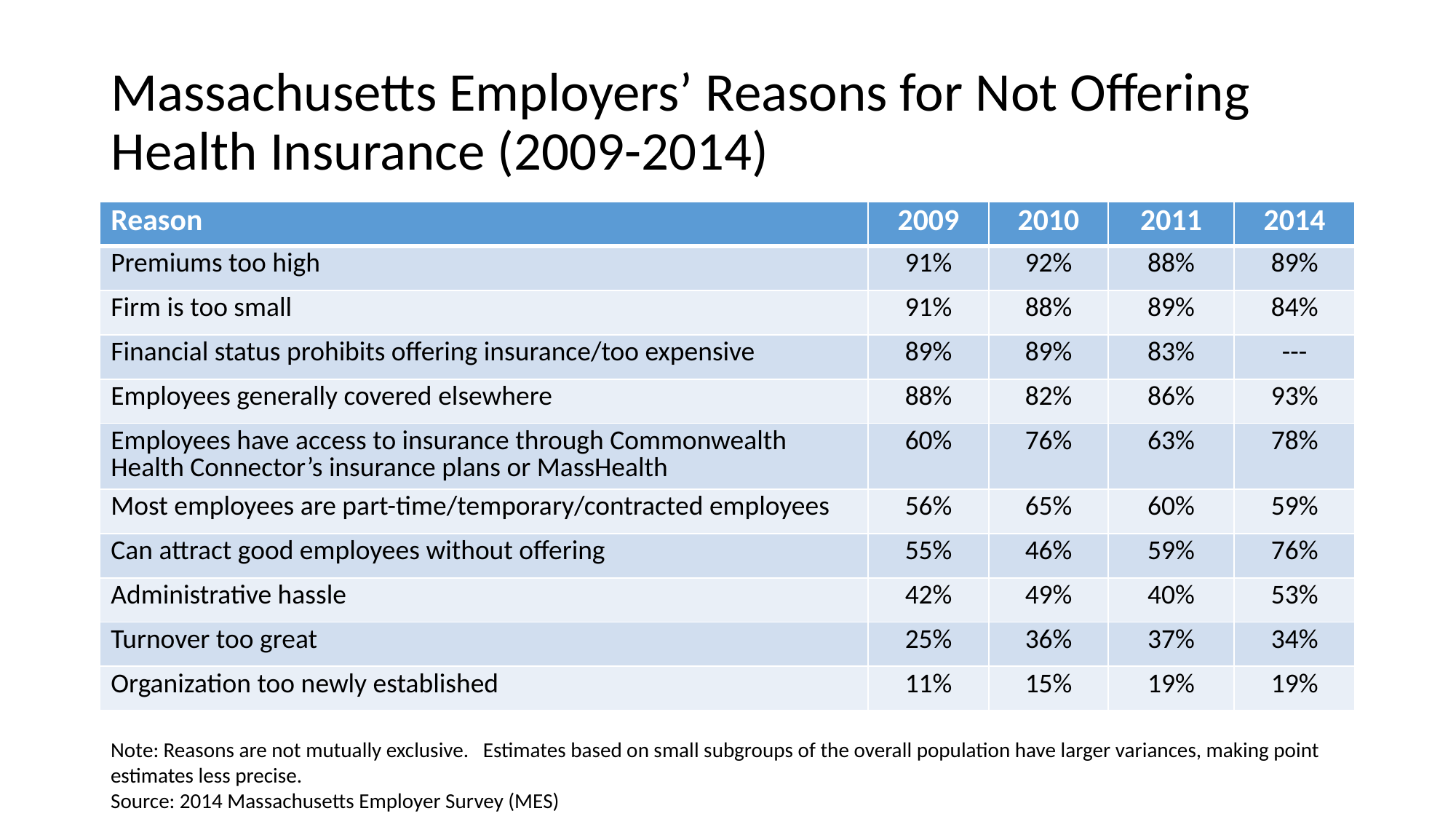

# Massachusetts Employers’ Reasons for Not Offering Health Insurance (2009-2014)
| Reason | 2009 | 2010 | 2011 | 2014 |
| --- | --- | --- | --- | --- |
| Premiums too high | 91% | 92% | 88% | 89% |
| Firm is too small | 91% | 88% | 89% | 84% |
| Financial status prohibits offering insurance/too expensive | 89% | 89% | 83% | --- |
| Employees generally covered elsewhere | 88% | 82% | 86% | 93% |
| Employees have access to insurance through Commonwealth Health Connector’s insurance plans or MassHealth | 60% | 76% | 63% | 78% |
| Most employees are part-time/temporary/contracted employees | 56% | 65% | 60% | 59% |
| Can attract good employees without offering | 55% | 46% | 59% | 76% |
| Administrative hassle | 42% | 49% | 40% | 53% |
| Turnover too great | 25% | 36% | 37% | 34% |
| Organization too newly established | 11% | 15% | 19% | 19% |
Note: Reasons are not mutually exclusive.   Estimates based on small subgroups of the overall population have larger variances, making point estimates less precise.
Source: 2014 Massachusetts Employer Survey (MES)